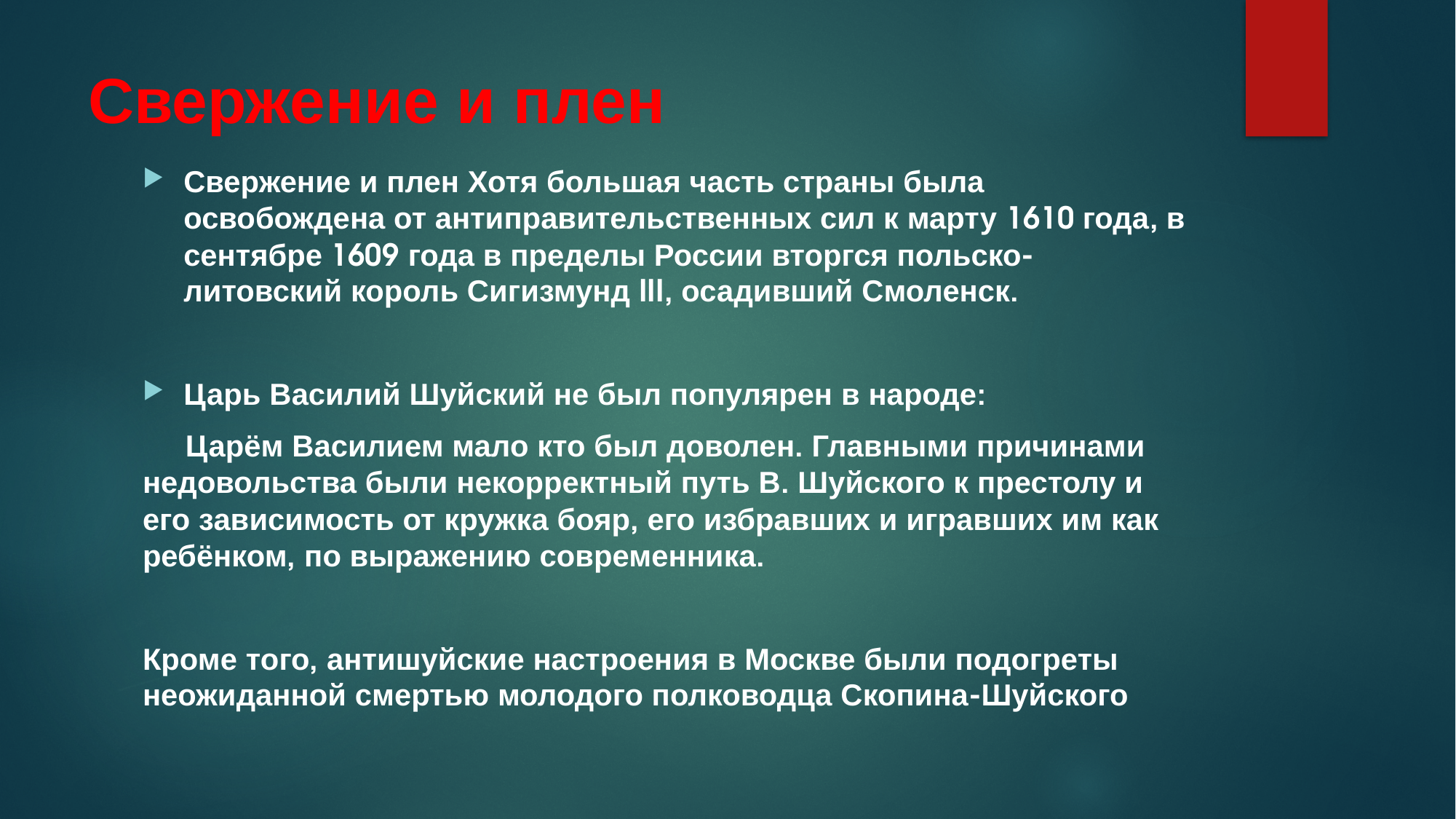

# Свержение и плен
Свержение и плен Хотя большая часть страны была освобождена от антиправительственных сил к марту 1610 года, в сентябре 1609 года в пределы России вторгся польско-литовский король Сигизмунд III, осадивший Смоленск.

Царь Василий Шуйский не был популярен в народе:
     Царём Василием мало кто был доволен. Главными причинами недовольства были некорректный путь В. Шуйского к престолу и его зависимость от кружка бояр, его избравших и игравших им как ребёнком, по выражению современника.

Кроме того, антишуйские настроения в Москве были подогреты неожиданной смертью молодого полководца Скопина-Шуйского